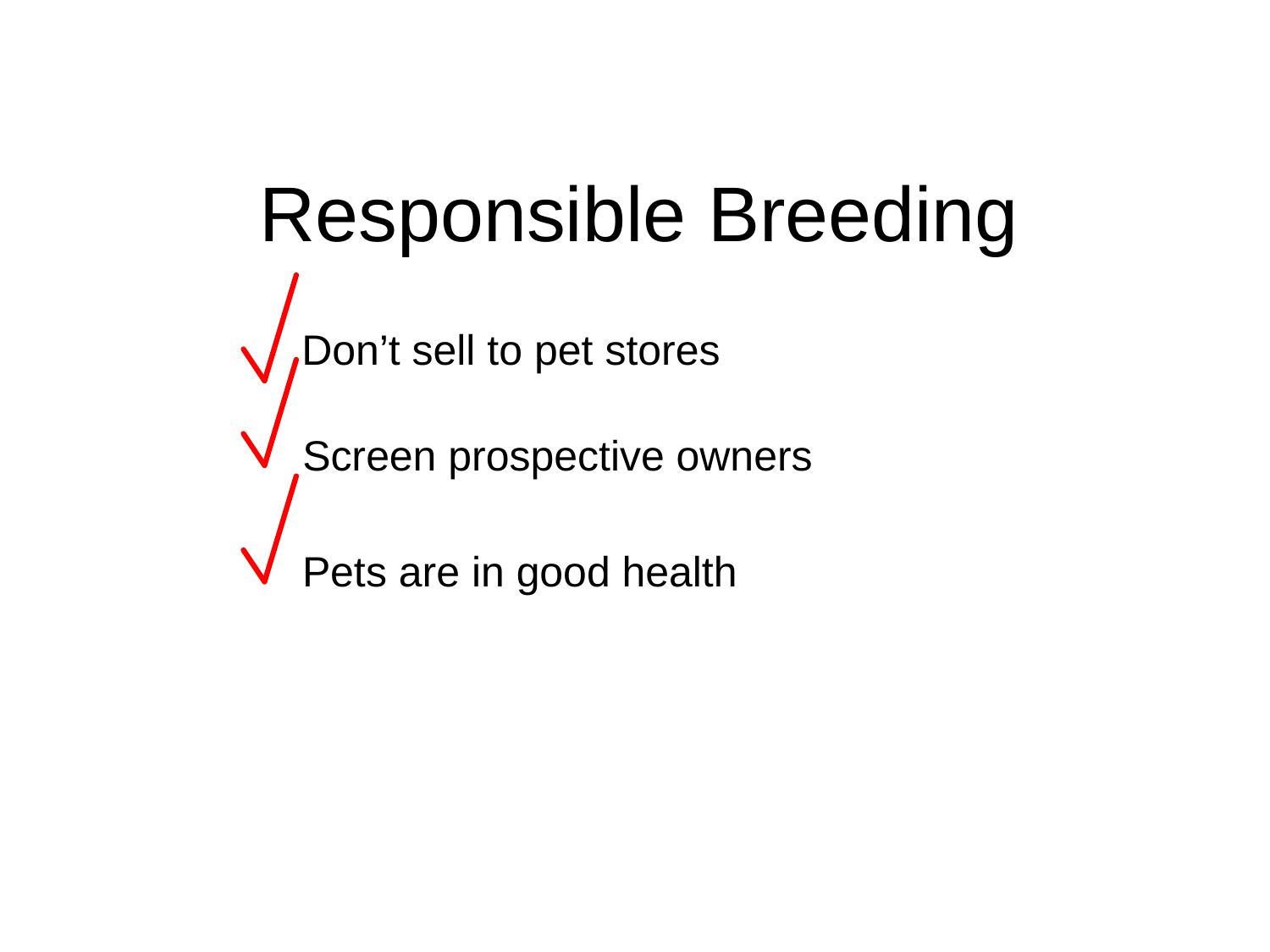

Responsible Breeding

Don’t sell to pet stores

Screen prospective owners

Pets are in good health